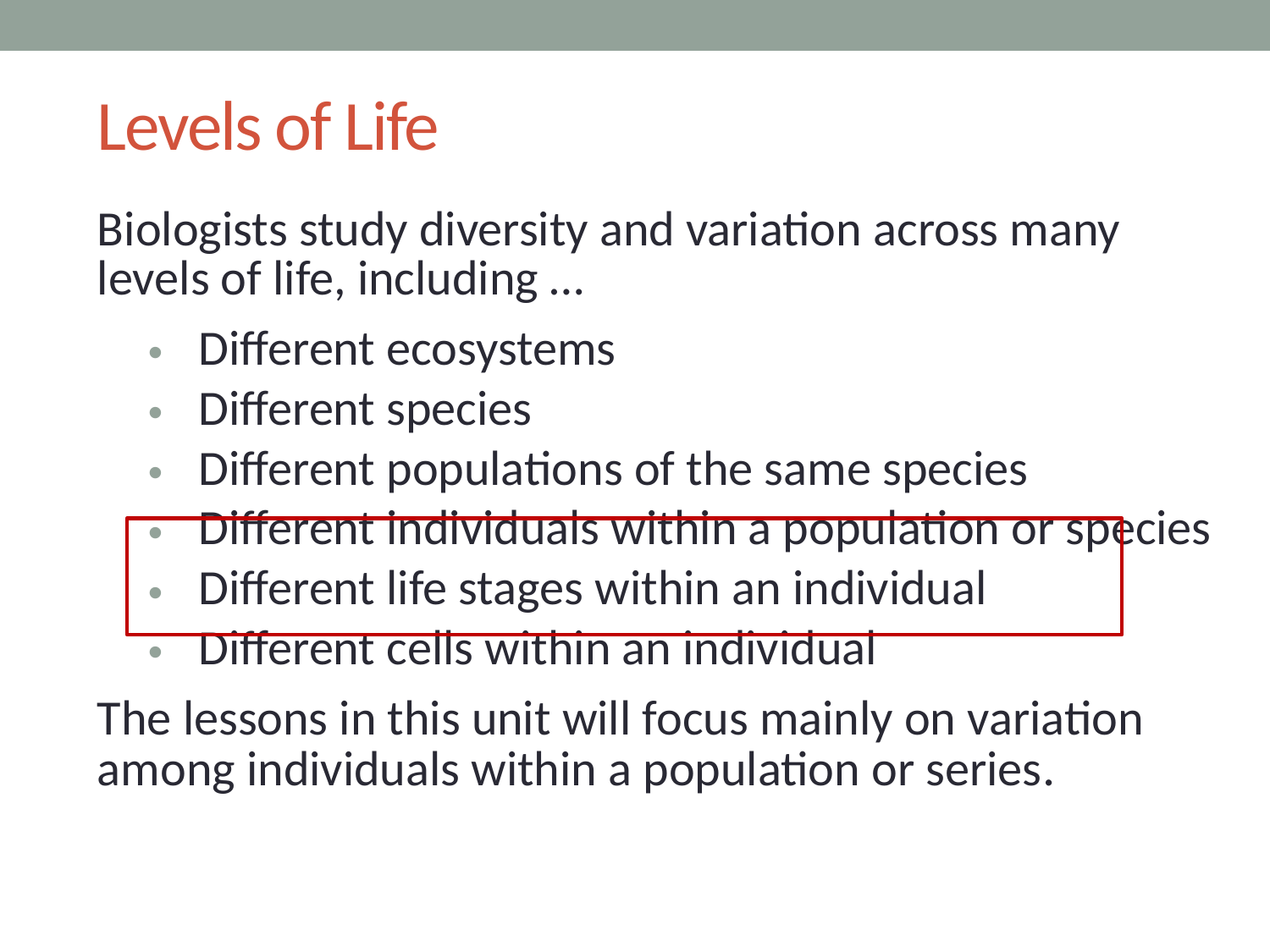

# Levels of Life
Biologists study diversity and variation across many levels of life, including …
Different ecosystems
Different species
Different populations of the same species
Different individuals within a population or species
Different life stages within an individual
Different cells within an individual
The lessons in this unit will focus mainly on variation among individuals within a population or series.